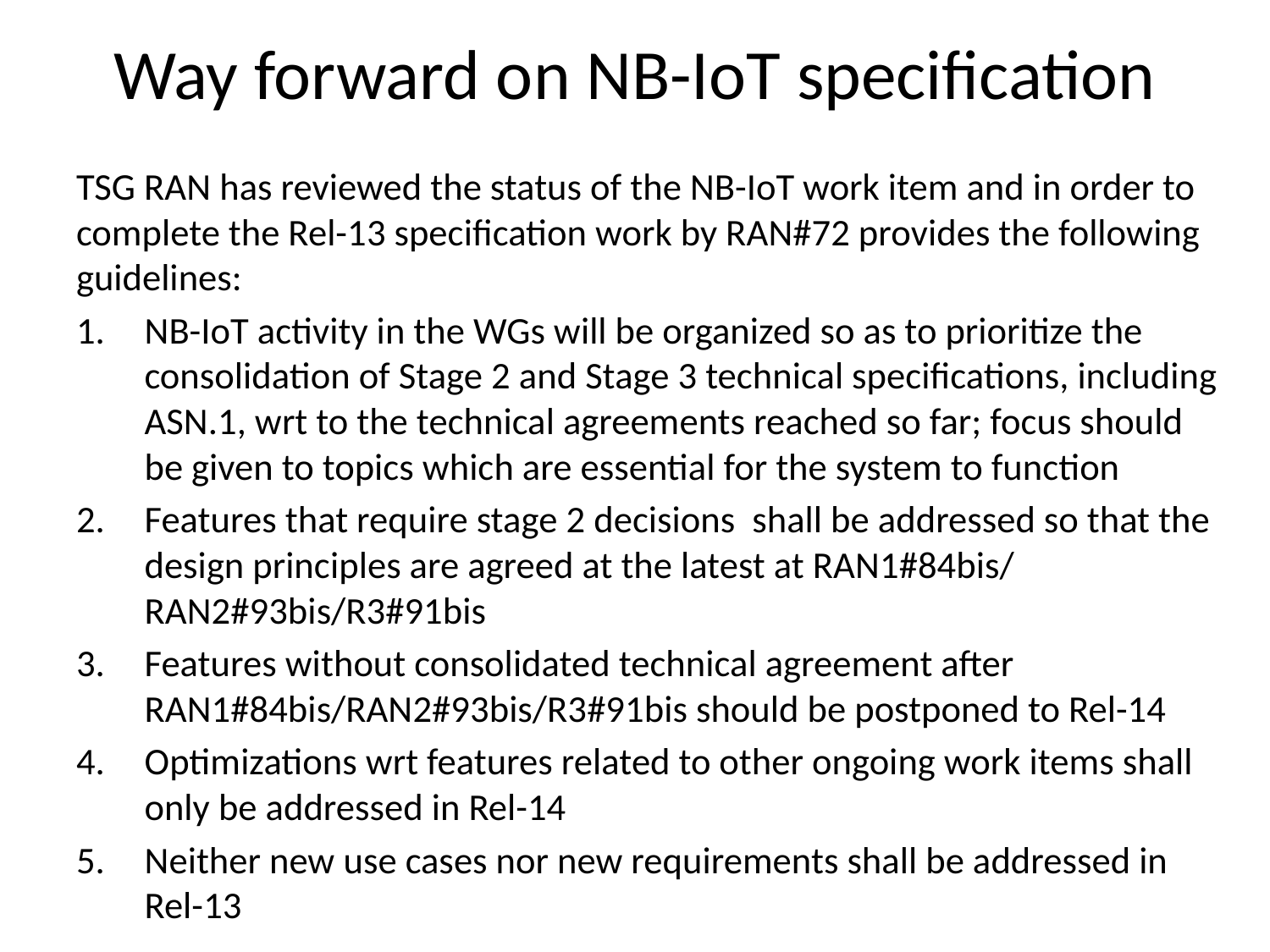

# Way forward on NB-IoT specification
TSG RAN has reviewed the status of the NB-IoT work item and in order to complete the Rel-13 specification work by RAN#72 provides the following guidelines:
NB-IoT activity in the WGs will be organized so as to prioritize the consolidation of Stage 2 and Stage 3 technical specifications, including ASN.1, wrt to the technical agreements reached so far; focus should be given to topics which are essential for the system to function
Features that require stage 2 decisions  shall be addressed so that the design principles are agreed at the latest at RAN1#84bis/ RAN2#93bis/R3#91bis
Features without consolidated technical agreement after RAN1#84bis/RAN2#93bis/R3#91bis should be postponed to Rel-14
Optimizations wrt features related to other ongoing work items shall only be addressed in Rel-14
Neither new use cases nor new requirements shall be addressed in Rel-13